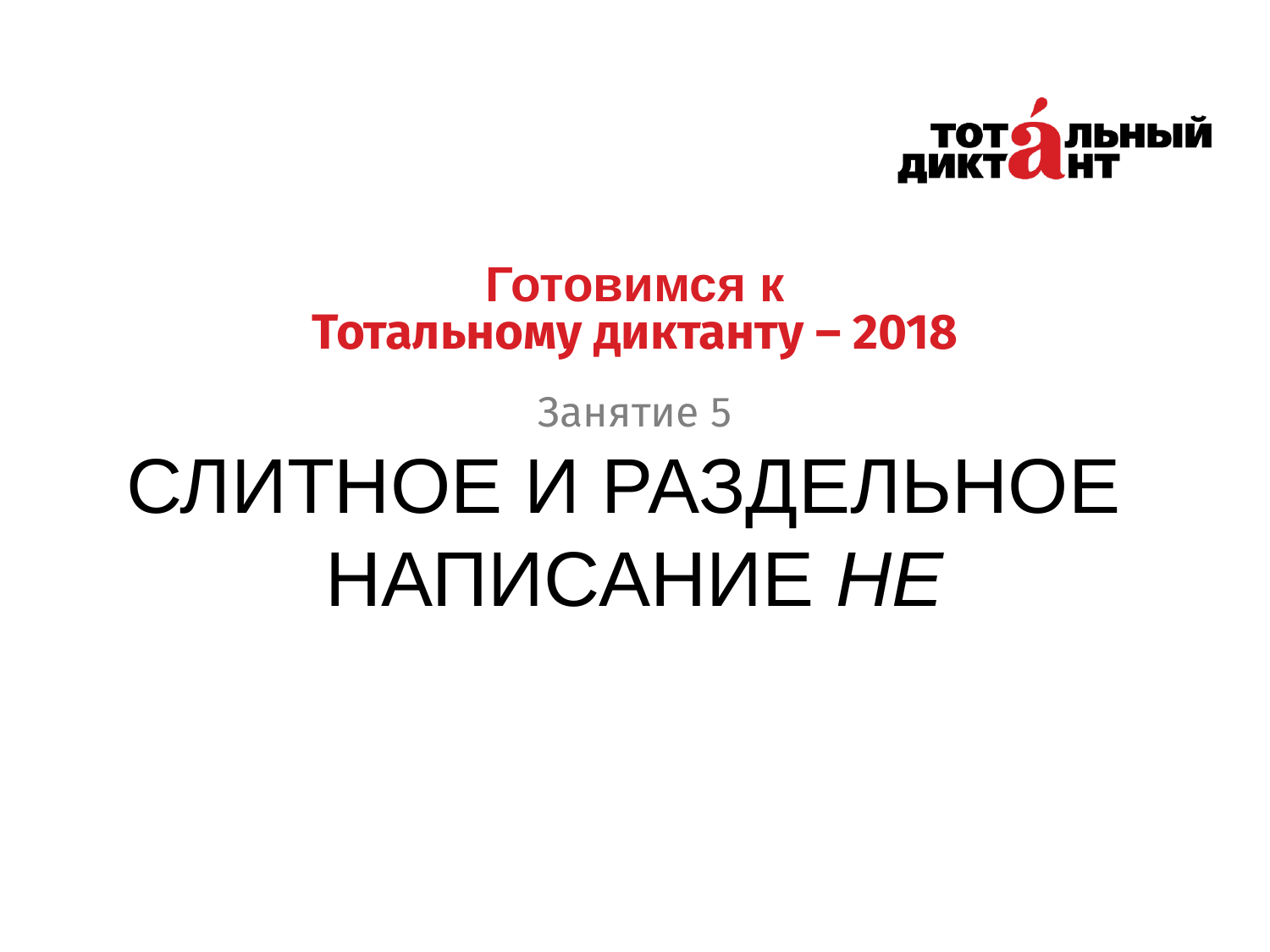

Готовимся к
Тотальному диктанту – 2018

Занятие 5
СЛИТНОЕ И РАЗДЕЛЬНОЕ
НАПИСАНИЕ НЕ